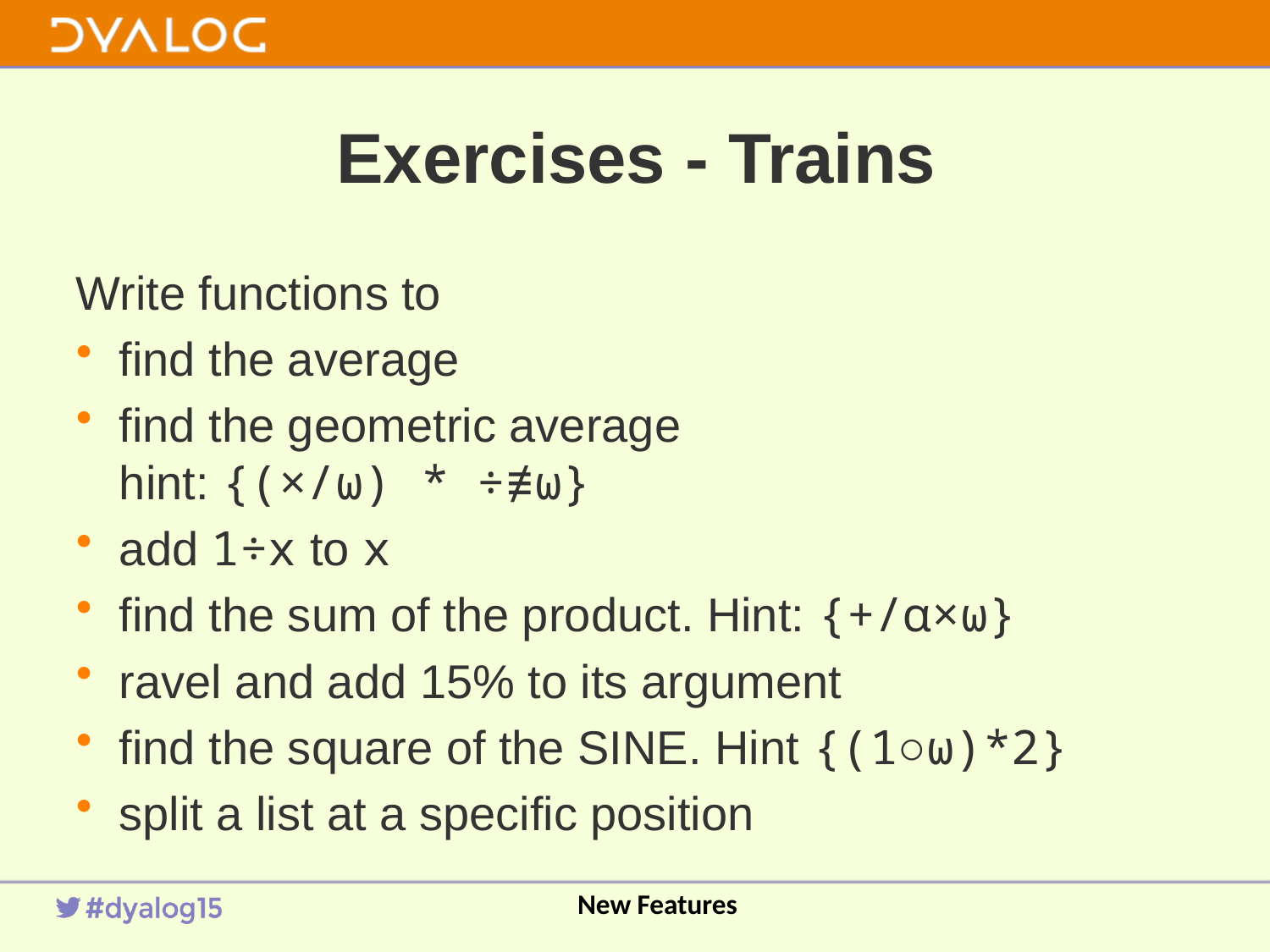

# Exercises - Trains
Write functions to
find the average
find the geometric average
hint: {(×/⍵) * ÷≢⍵}
add 1÷x to x
find the sum of the product. Hint: {+/⍺×⍵}
ravel and add 15% to its argument
find the square of the SINE. Hint {(1○⍵)*2}
split a list at a specific position
New Features